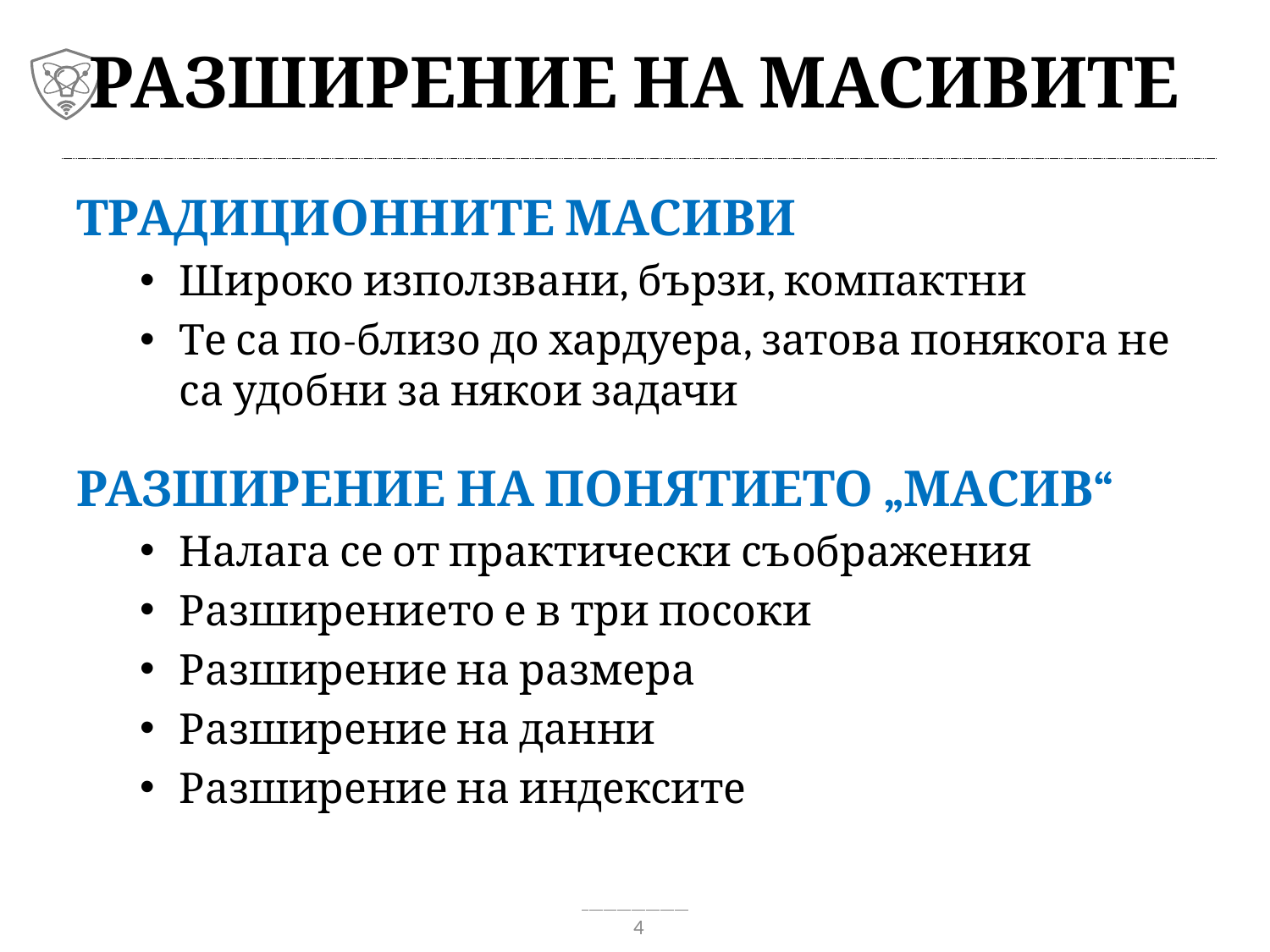

# Разширение на масивите
Традиционните масиви
Широко използвани, бързи, компактни
Те са по-близо до хардуера, затова понякога не са удобни за някои задачи
Разширение на понятието „масив“
Налага се от практически съображения
Разширението е в три посоки
Разширение на размера
Разширение на данни
Разширение на индексите
4